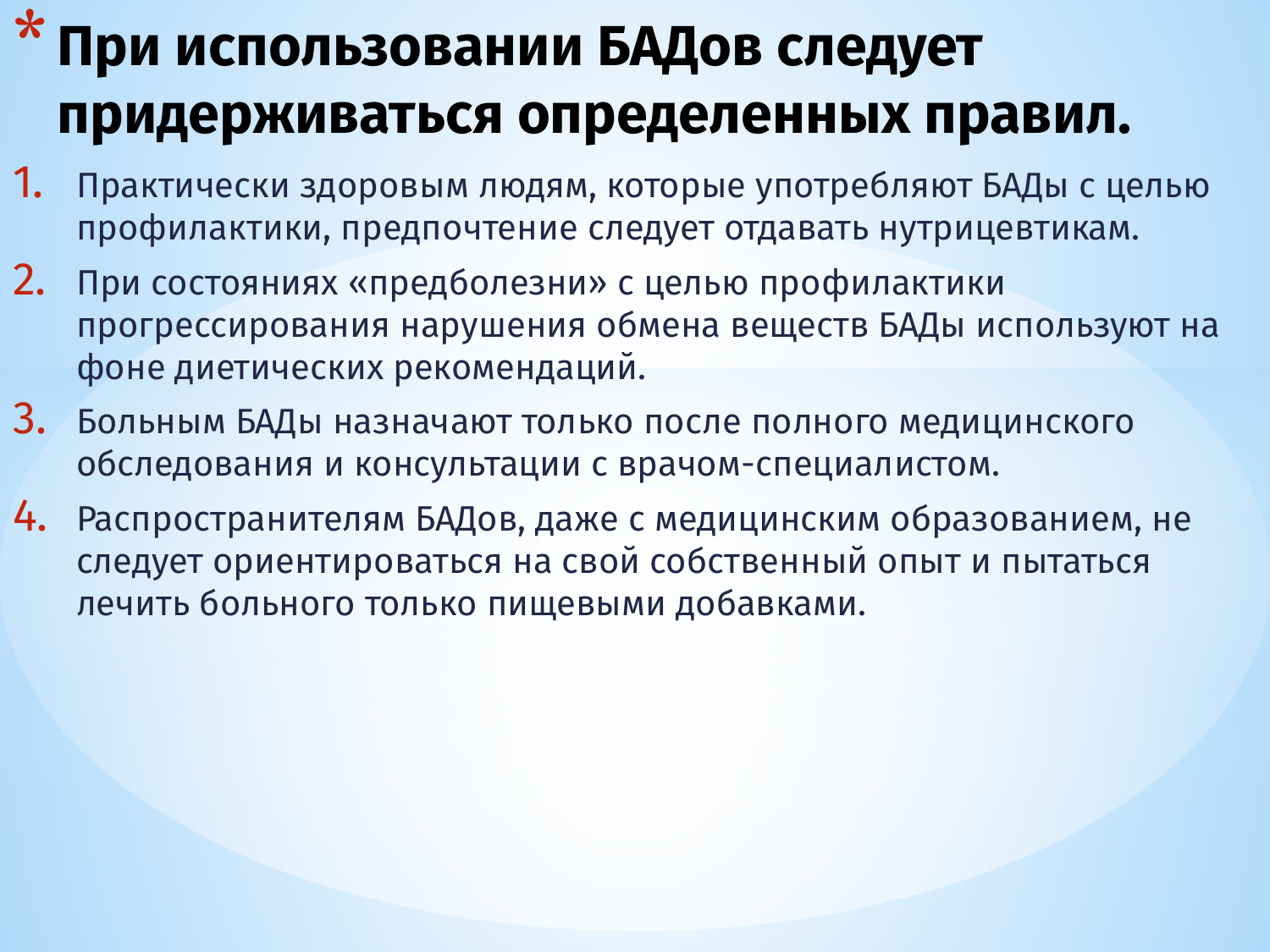

# При использовании БАДов следует придерживаться определенных правил.
Практически здоровым людям, которые употребляют БАДы с целью профилактики, предпочтение следует отдавать нутрицевтикам.
При состояниях «предболезни» с целью профилактики прогрессирования нарушения обмена веществ БАДы используют на фоне диетических рекомендаций.
Больным БАДы назначают только после полного медицинского обследования и консультации с врачом-специалистом.
Распространителям БАДов, даже с медицинским образованием, не следует ориентироваться на свой собственный опыт и пытаться лечить больного только пищевыми добавками.